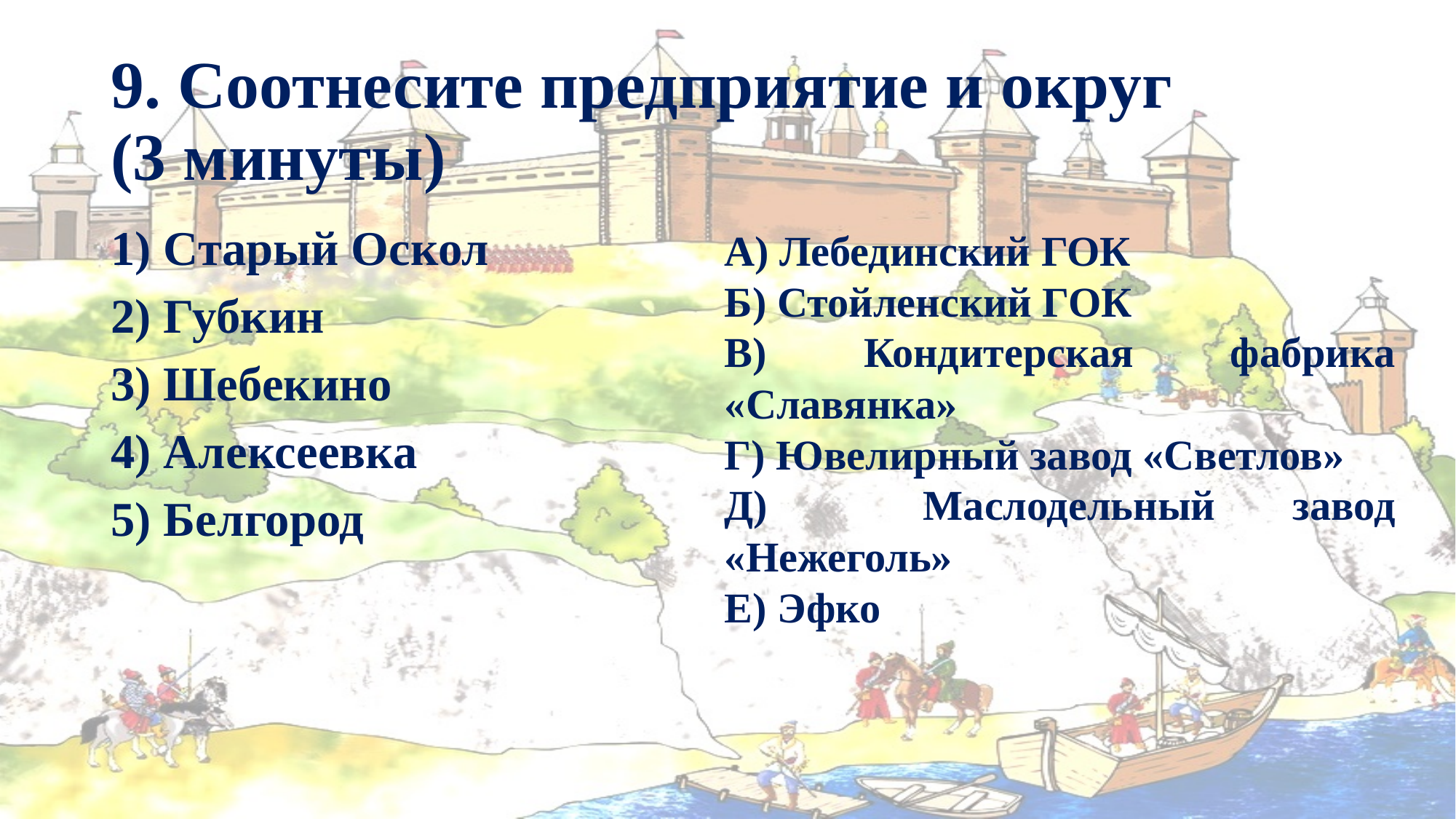

# 9. Соотнесите предприятие и округ (3 минуты)
1) Старый Оскол
2) Губкин
3) Шебекино
4) Алексеевка
5) Белгород
А) Лебединский ГОК
Б) Стойленский ГОК
В) Кондитерская фабрика «Славянка»
Г) Ювелирный завод «Светлов»
Д)  Маслодельный завод «Нежеголь»
Е) Эфко